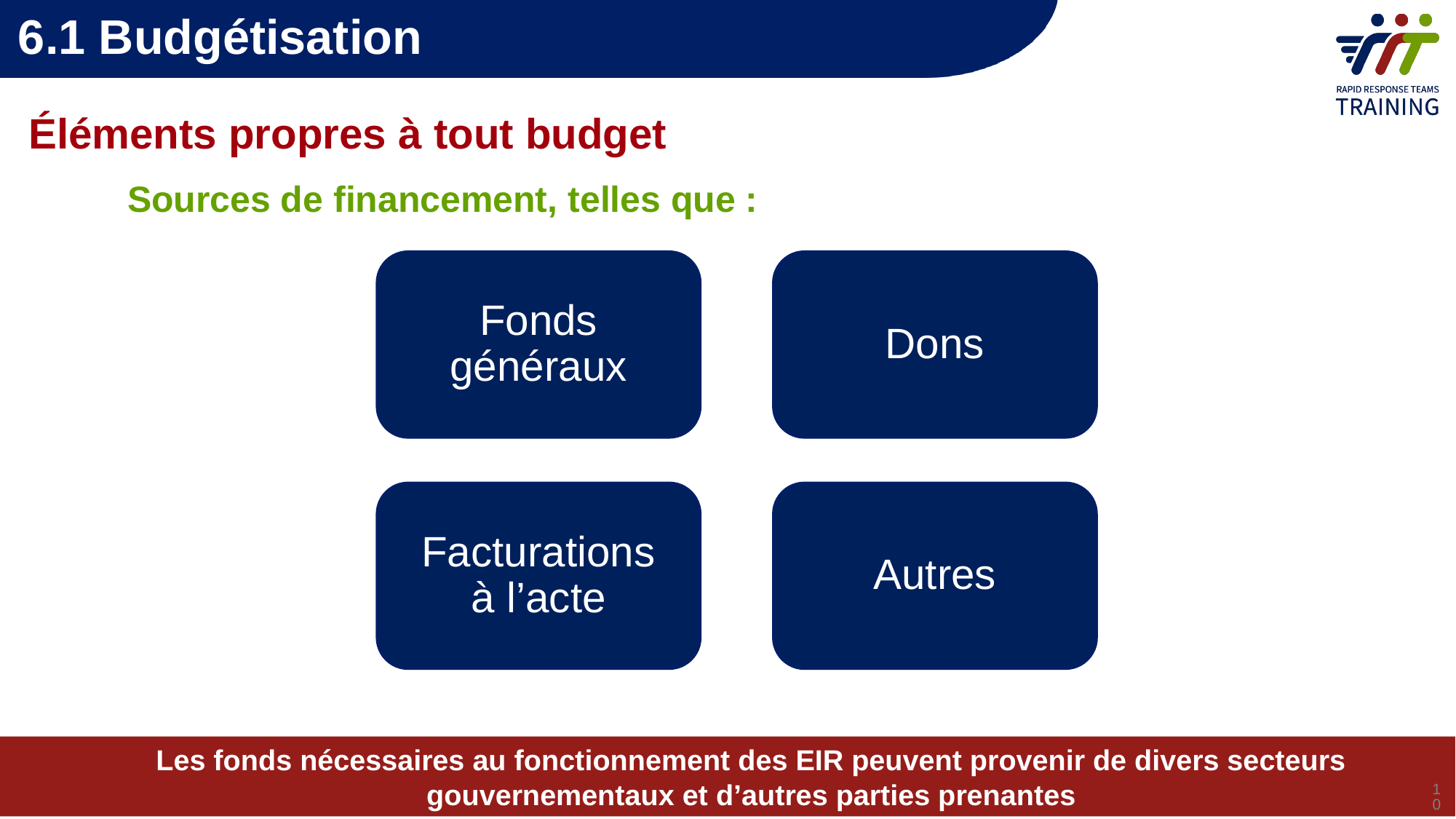

6.1 Budgétisation
Éléments propres à tout budget
Sources de financement, telles que :
Fonds généraux
Dons
Facturations à l’acte
Autres
Les fonds nécessaires au fonctionnement des EIR peuvent provenir de divers secteurs gouvernementaux et dʼautres parties prenantes
10